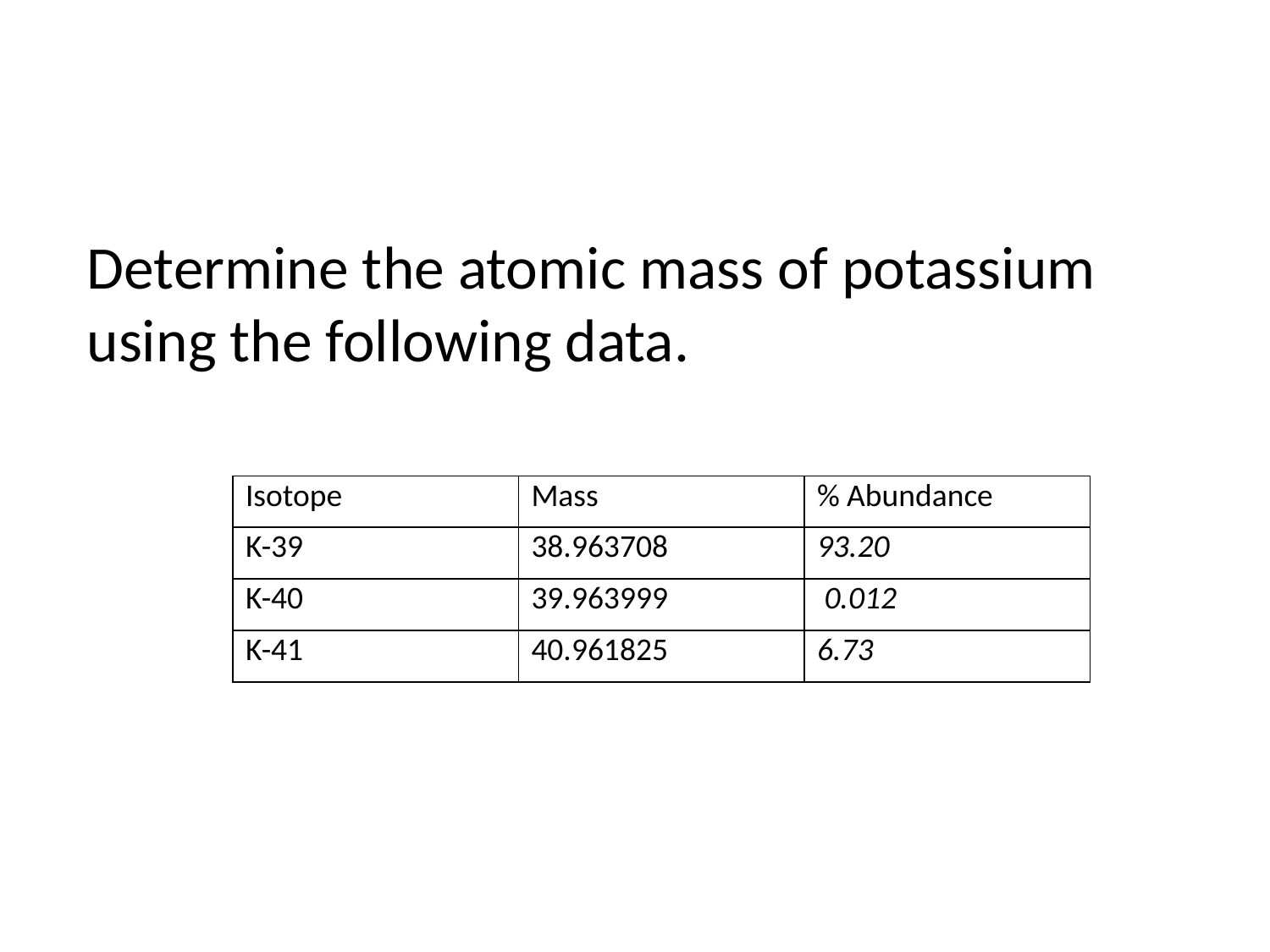

# Determine the atomic mass of potassium using the following data.
| Isotope | Mass | % Abundance |
| --- | --- | --- |
| K-39 | 38.963708 | 93.20 |
| K-40 | 39.963999 | 0.012 |
| K-41 | 40.961825 | 6.73 |